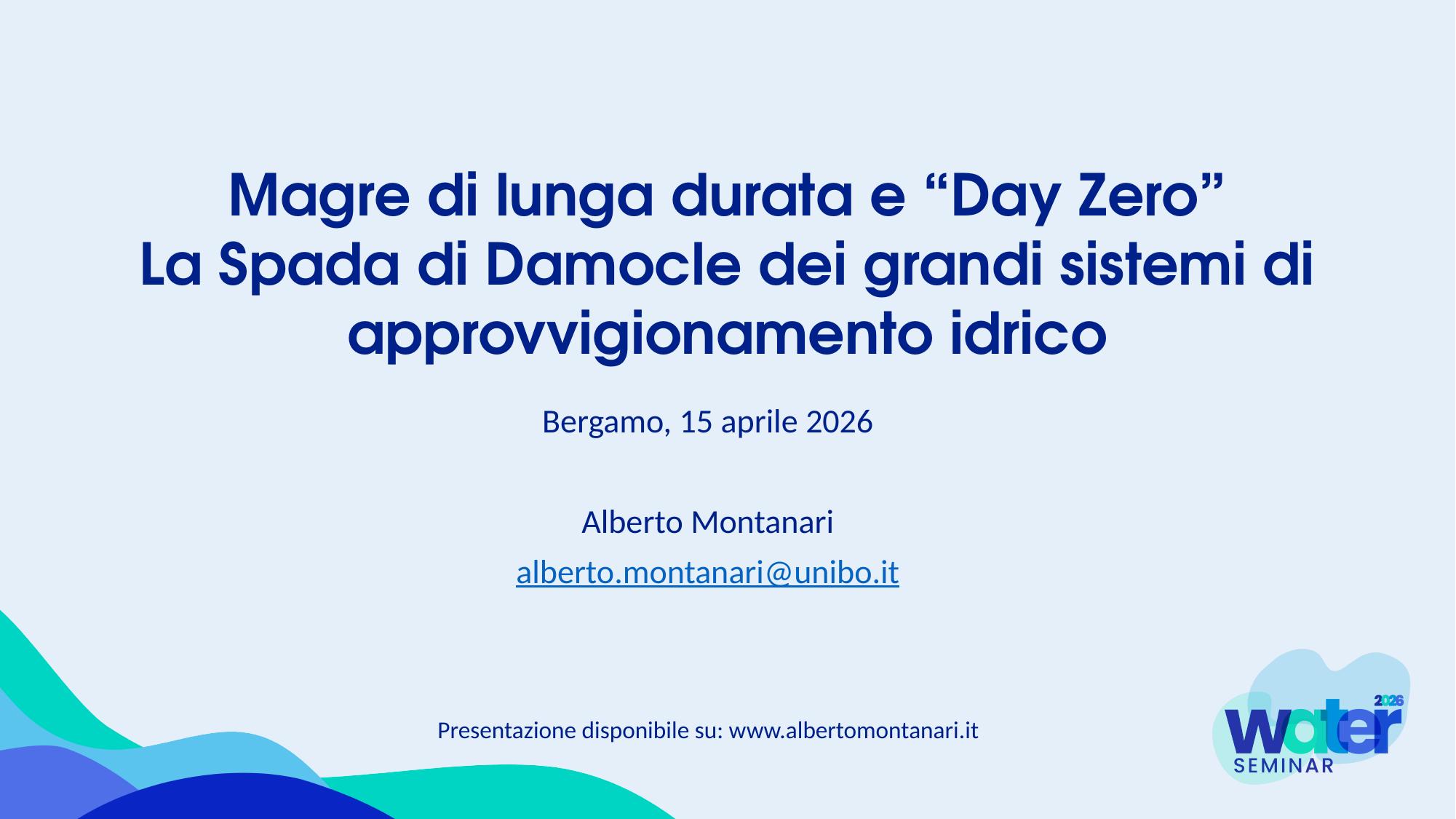

Magre di lunga durata e “Day Zero”
La Spada di Damocle dei grandi sistemi di approvvigionamento idrico

Bergamo, 15 aprile 2026

Alberto Montanari
alberto.montanari@unibo.it

Presentazione disponibile su: www.albertomontanari.it